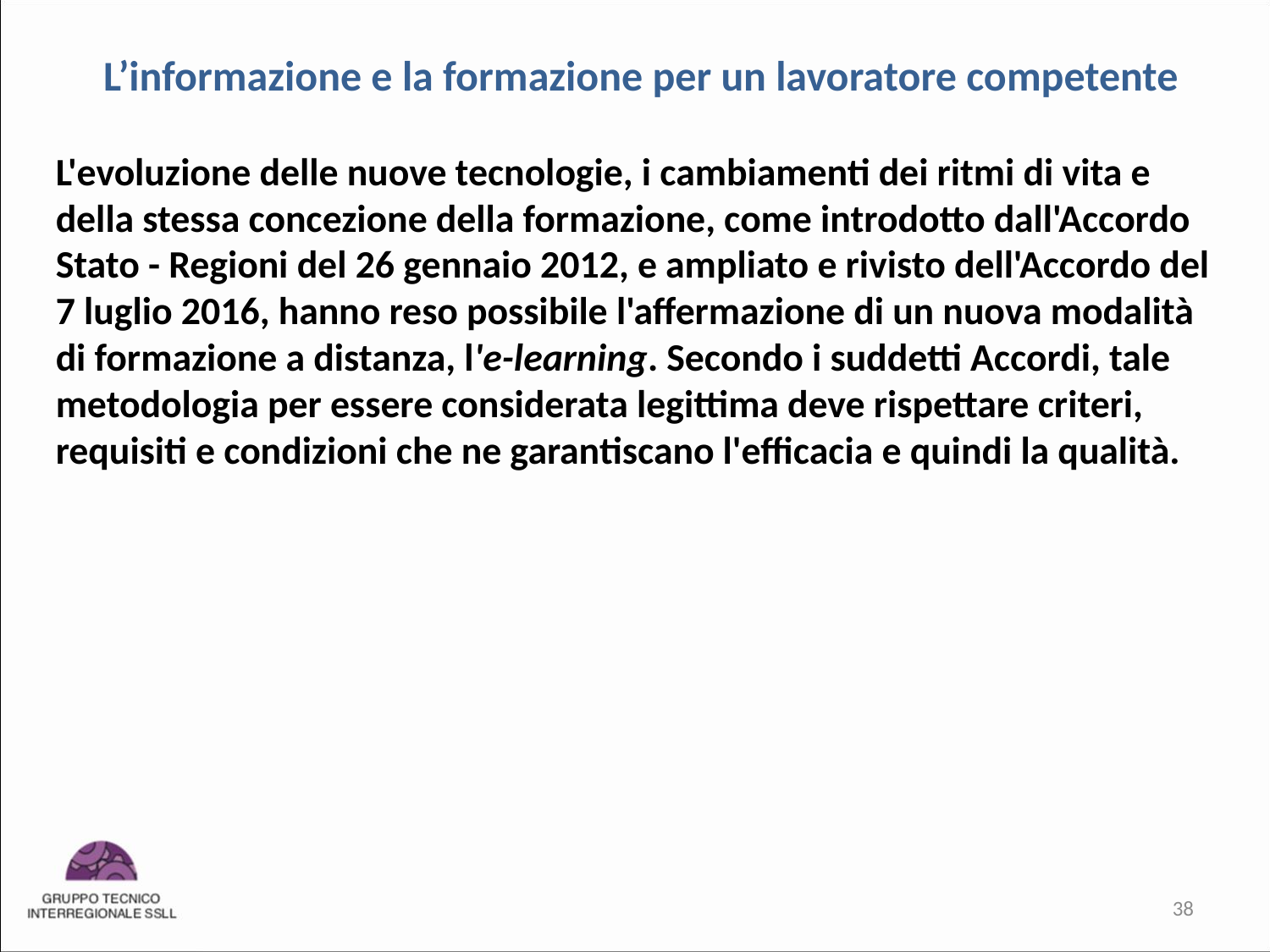

L’informazione e la formazione per un lavoratore competente
L'evoluzione delle nuove tecnologie, i cambiamenti dei ritmi di vita e della stessa concezione della formazione, come introdotto dall'Accordo Stato - Regioni del 26 gennaio 2012, e ampliato e rivisto dell'Accordo del 7 luglio 2016, hanno reso possibile l'affermazione di un nuova modalità di formazione a distanza, l'e-learning. Secondo i suddetti Accordi, tale metodologia per essere considerata legittima deve rispettare criteri, requisiti e condizioni che ne garantiscano l'efficacia e quindi la qualità.
38